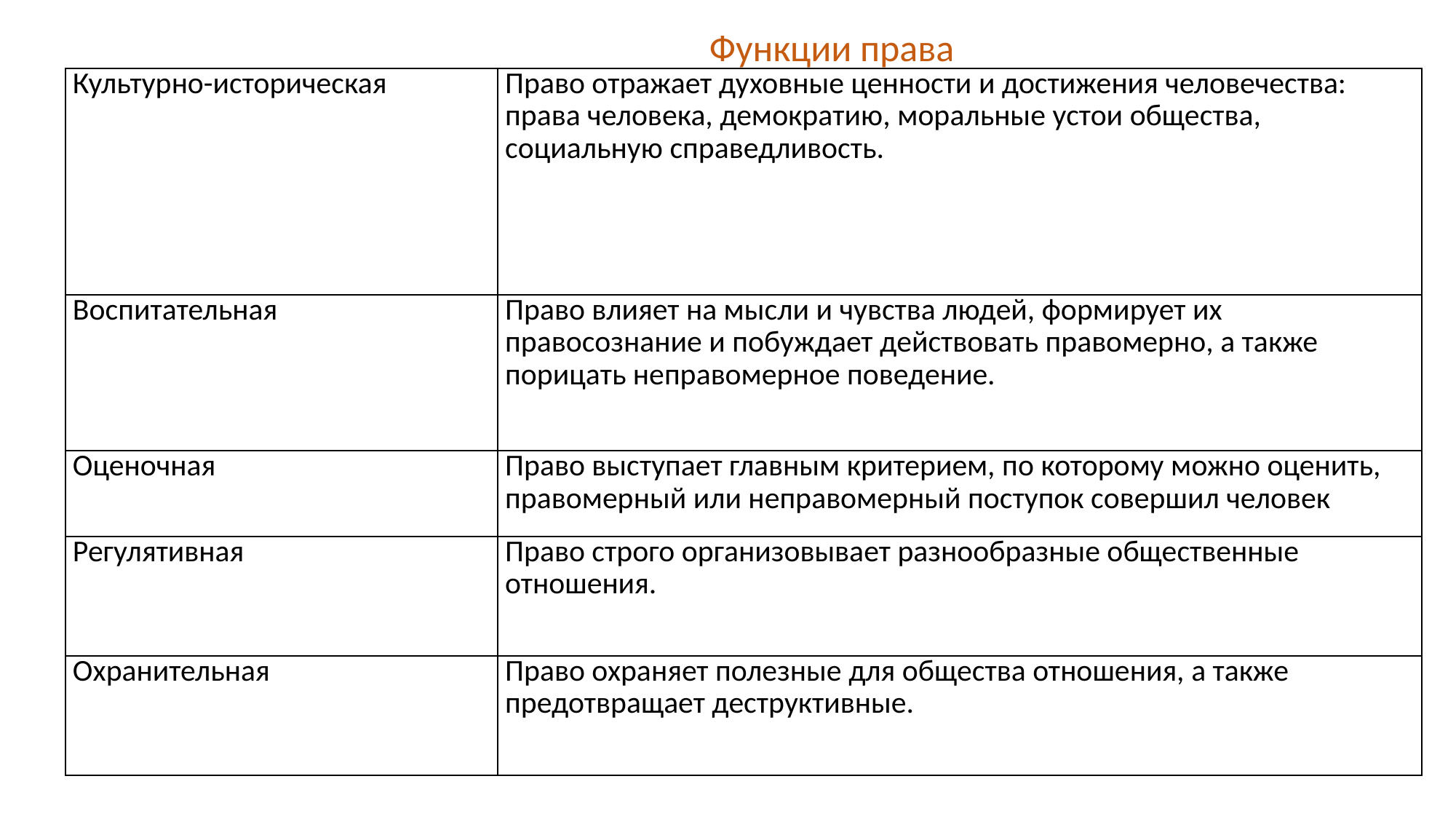

# Функции права
| Культурно-историческая | Право отражает духовные ценности и достижения человечества: права человека, демократию, моральные устои общества, социальную справедливость. |
| --- | --- |
| Воспитательная | Право влияет на мысли и чувства людей, формирует их правосознание и побуждает действовать правомерно, а также порицать неправомерное поведение. |
| Оценочная | Право выступает главным критерием, по которому можно оценить, правомерный или неправомерный поступок совершил человек |
| Регулятивная | Право строго организовывает разнообразные общественные отношения. |
| Охранительная | Право охраняет полезные для общества отношения, а также предотвращает деструктивные. |